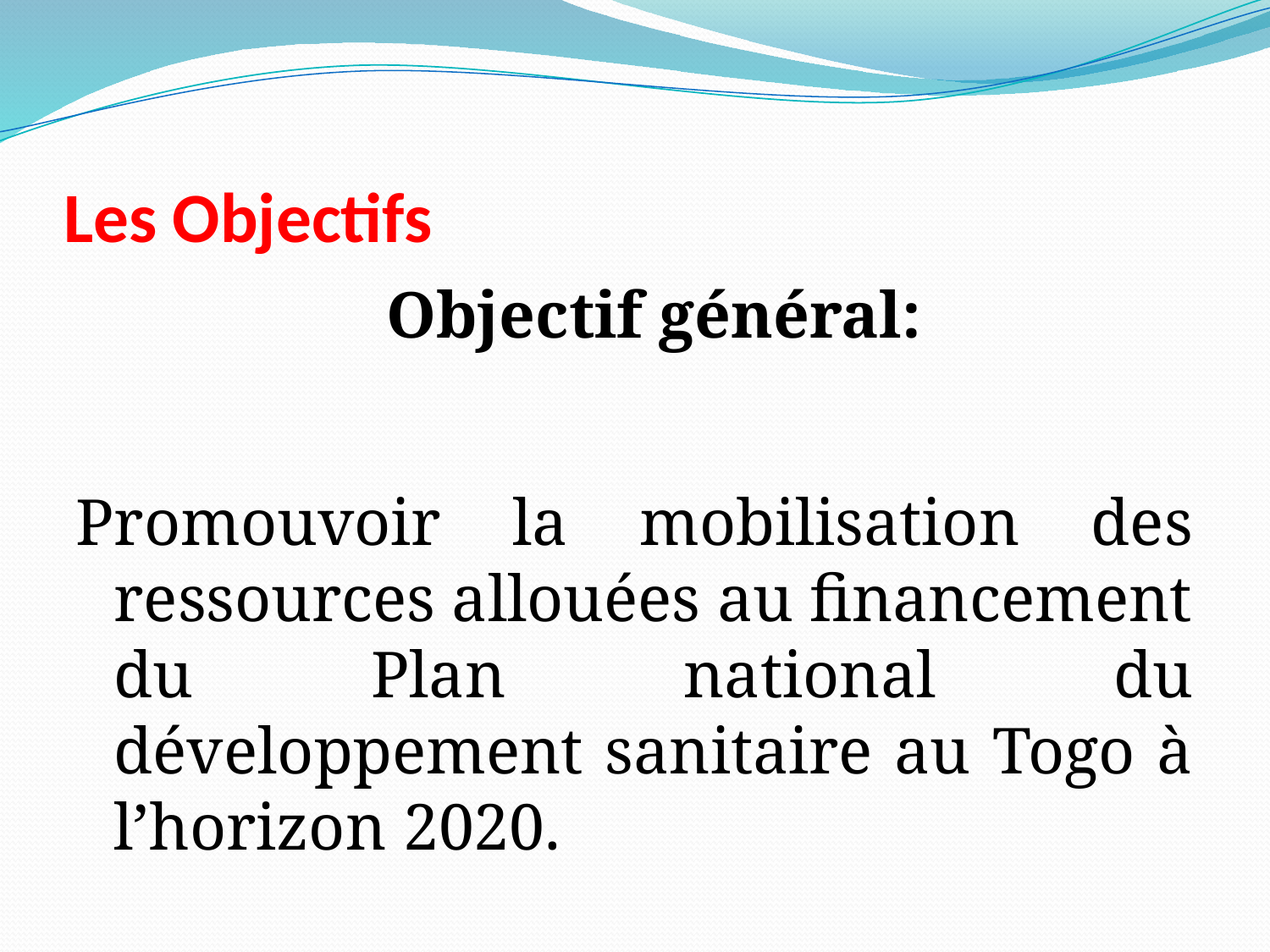

# Les Objectifs
Objectif général:

Promouvoir la mobilisation des ressources allouées au financement du Plan national du développement sanitaire au Togo à l’horizon 2020.